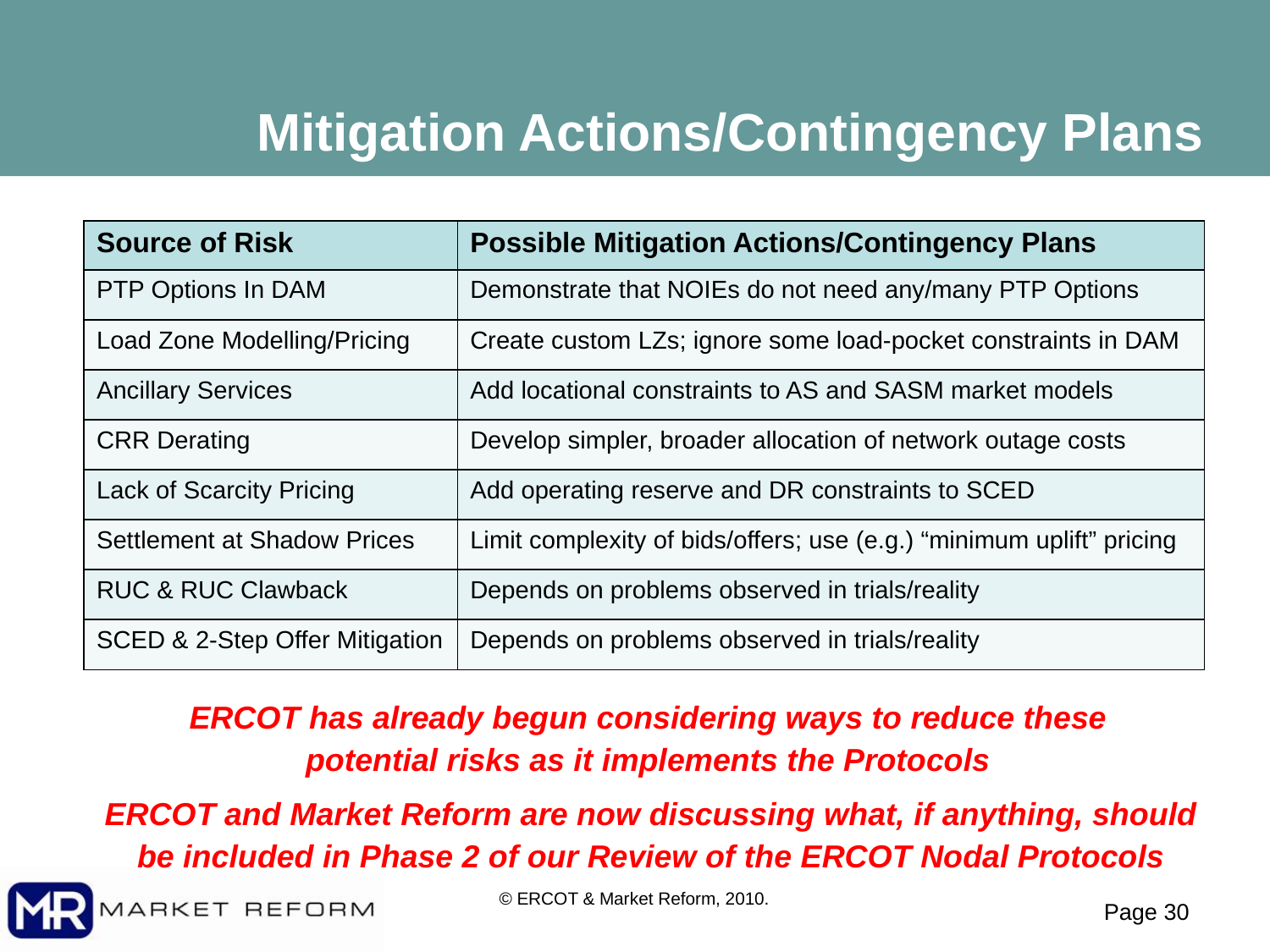

# Mitigation Actions/Contingency Plans
| Source of Risk | Possible Mitigation Actions/Contingency Plans |
| --- | --- |
| PTP Options In DAM | Demonstrate that NOIEs do not need any/many PTP Options |
| Load Zone Modelling/Pricing | Create custom LZs; ignore some load-pocket constraints in DAM |
| Ancillary Services | Add locational constraints to AS and SASM market models |
| CRR Derating | Develop simpler, broader allocation of network outage costs |
| Lack of Scarcity Pricing | Add operating reserve and DR constraints to SCED |
| Settlement at Shadow Prices | Limit complexity of bids/offers; use (e.g.) “minimum uplift” pricing |
| RUC & RUC Clawback | Depends on problems observed in trials/reality |
| SCED & 2-Step Offer Mitigation | Depends on problems observed in trials/reality |
ERCOT has already begun considering ways to reduce these potential risks as it implements the Protocols
ERCOT and Market Reform are now discussing what, if anything, should be included in Phase 2 of our Review of the ERCOT Nodal Protocols
© ERCOT & Market Reform, 2010.
Page 30